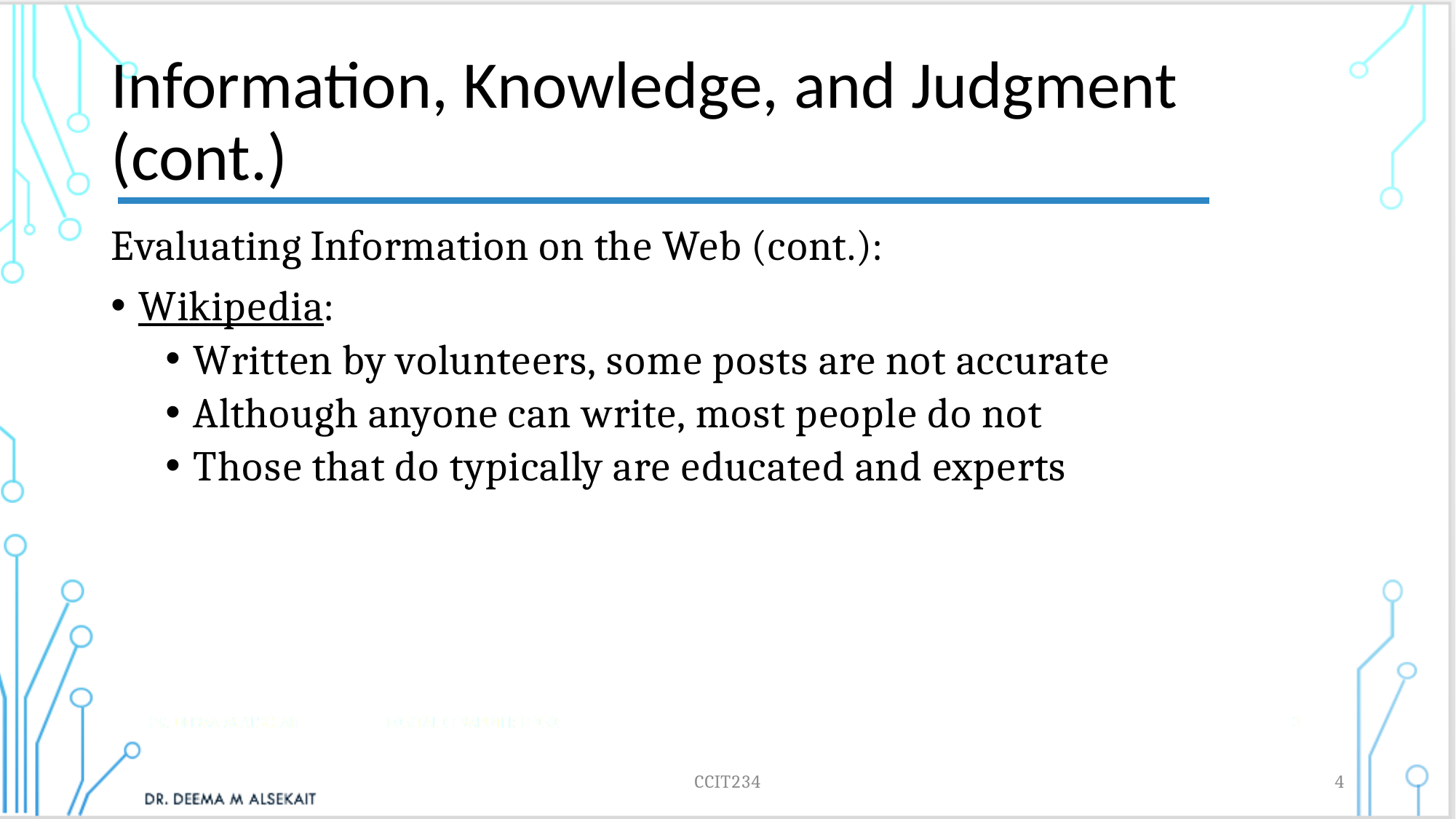

# Information, Knowledge, and Judgment (cont.)
Evaluating Information on the Web (cont.):
Wikipedia:
Written by volunteers, some posts are not accurate
Although anyone can write, most people do not
Those that do typically are educated and experts

CCIT234
4